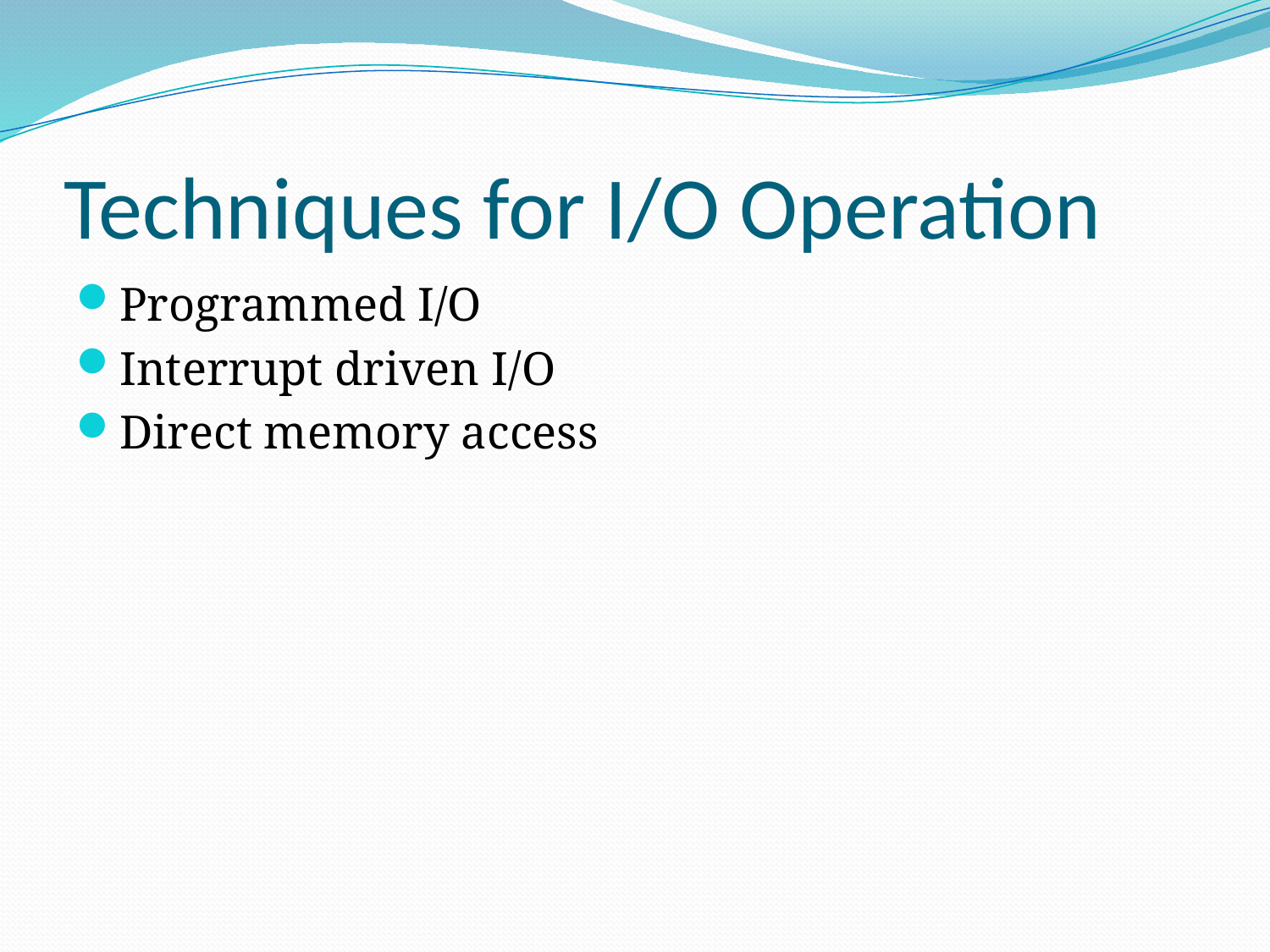

# Techniques for I/O Operation
Programmed I/O
Interrupt driven I/O
Direct memory access